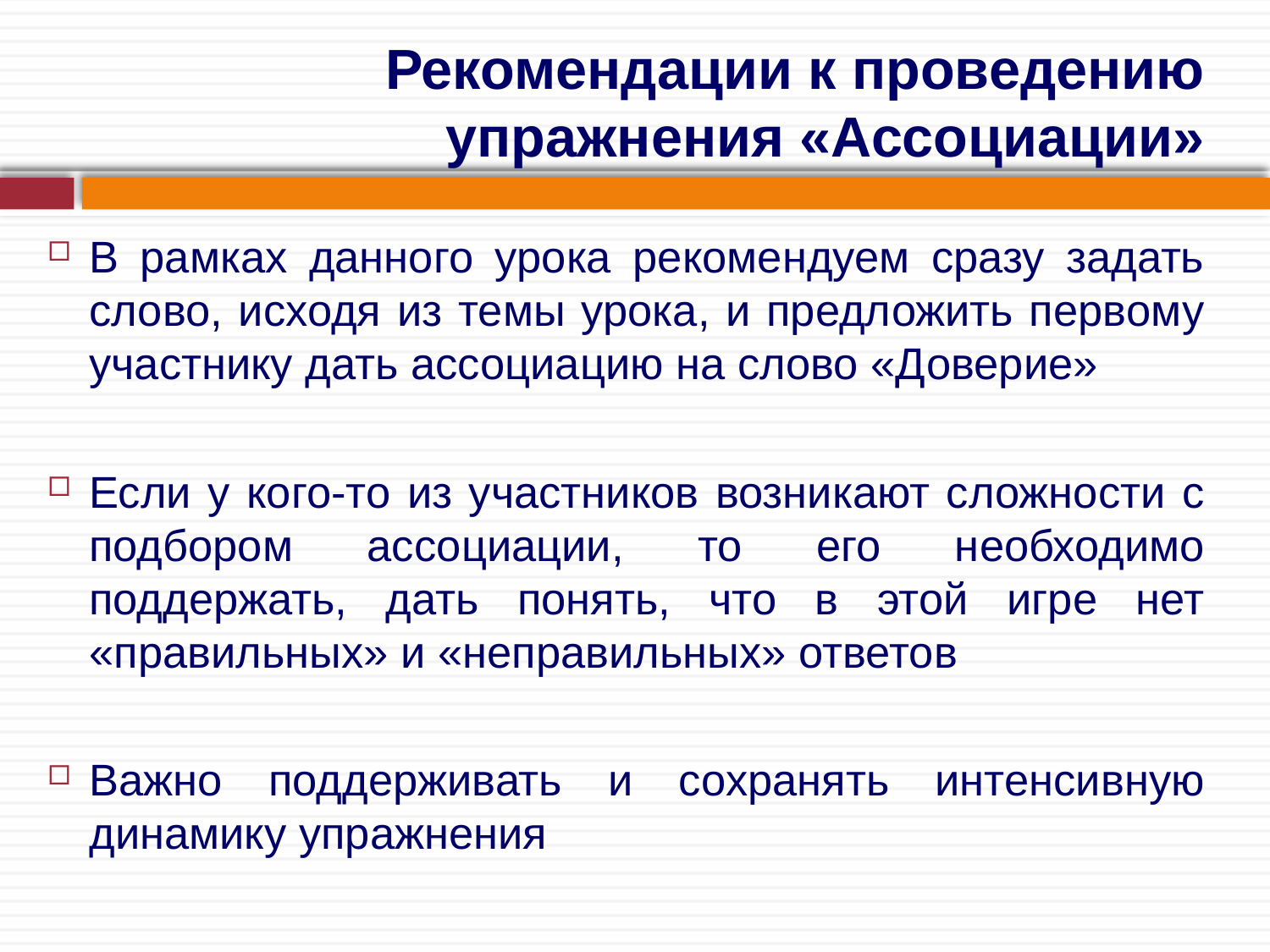

# Рекомендации к проведению упражнения «Ассоциации»
В рамках данного урока рекомендуем сразу задать слово, исходя из темы урока, и предложить первому участнику дать ассоциацию на слово «Доверие»

Если у кого-то из участников возникают сложности с подбором ассоциации, то его необходимо поддержать, дать понять, что в этой игре нет «правильных» и «неправильных» ответов

Важно поддерживать и сохранять интенсивную динамику упражнения